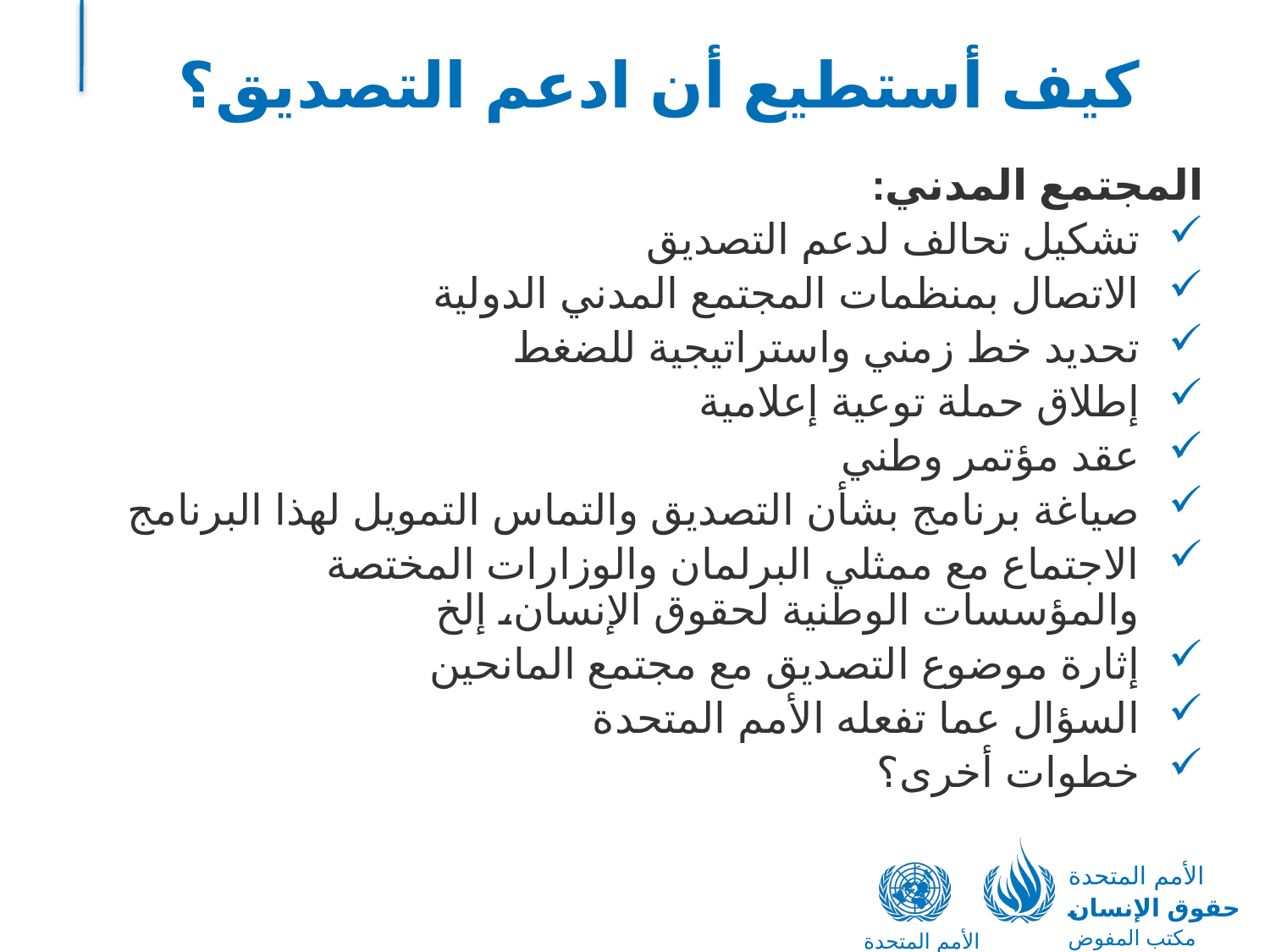

# كيف أستطيع أن ادعم التصديق؟
المجتمع المدني:
تشكيل تحالف لدعم التصديق
الاتصال بمنظمات المجتمع المدني الدولية
تحديد خط زمني واستراتيجية للضغط
إطلاق حملة توعية إعلامية
عقد مؤتمر وطني
صياغة برنامج بشأن التصديق والتماس التمويل لهذا البرنامج
الاجتماع مع ممثلي البرلمان والوزارات المختصة والمؤسسات الوطنية لحقوق الإنسان، إلخ
إثارة موضوع التصديق مع مجتمع المانحين
السؤال عما تفعله الأمم المتحدة
خطوات أخرى؟

الأمم المتحدة
حقوق الإنسان
مكتب المفوض السامي
الأمم المتحدة